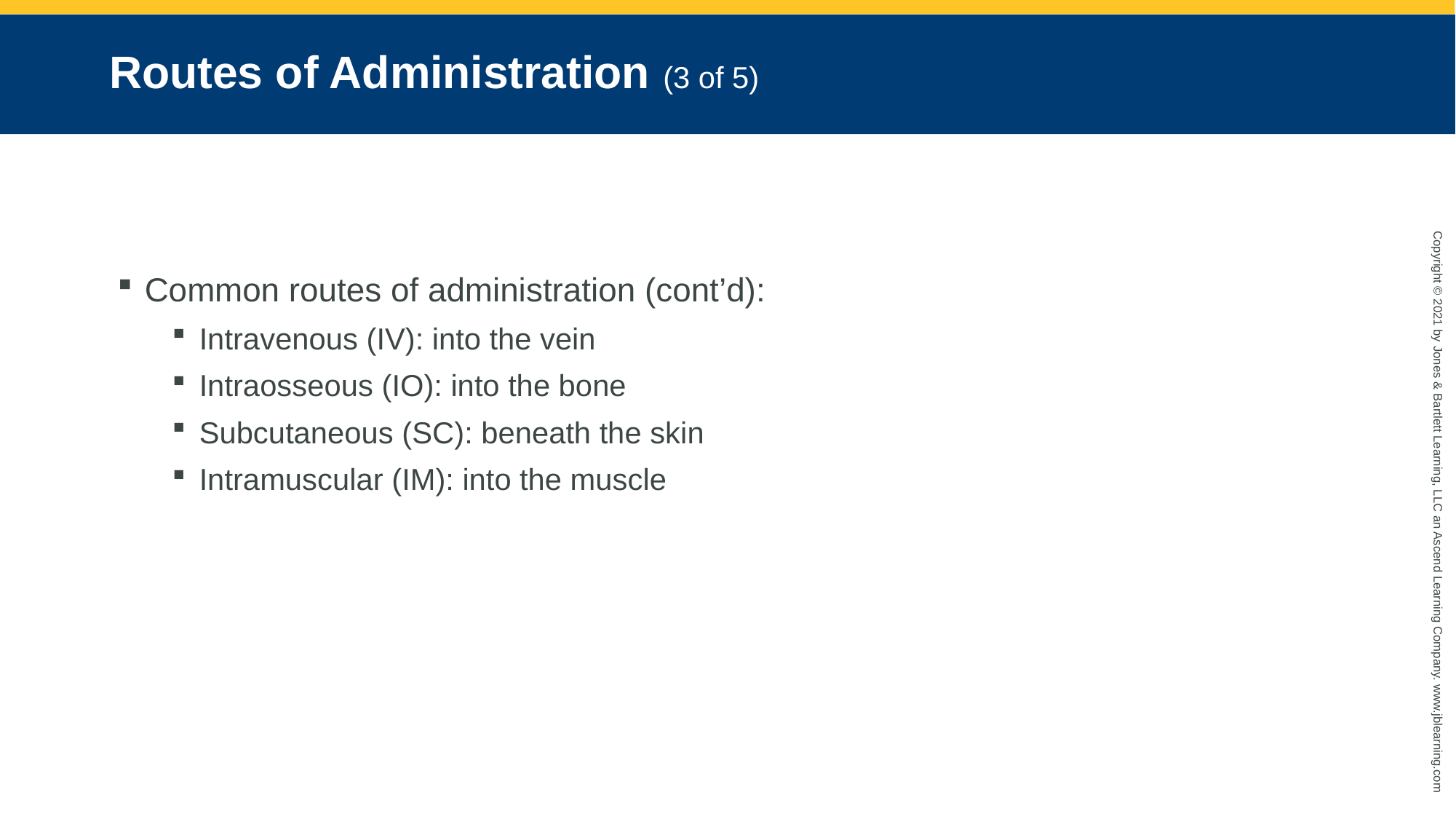

# Routes of Administration (3 of 5)
Common routes of administration (cont’d):
Intravenous (IV): into the vein
Intraosseous (IO): into the bone
Subcutaneous (SC): beneath the skin
Intramuscular (IM): into the muscle